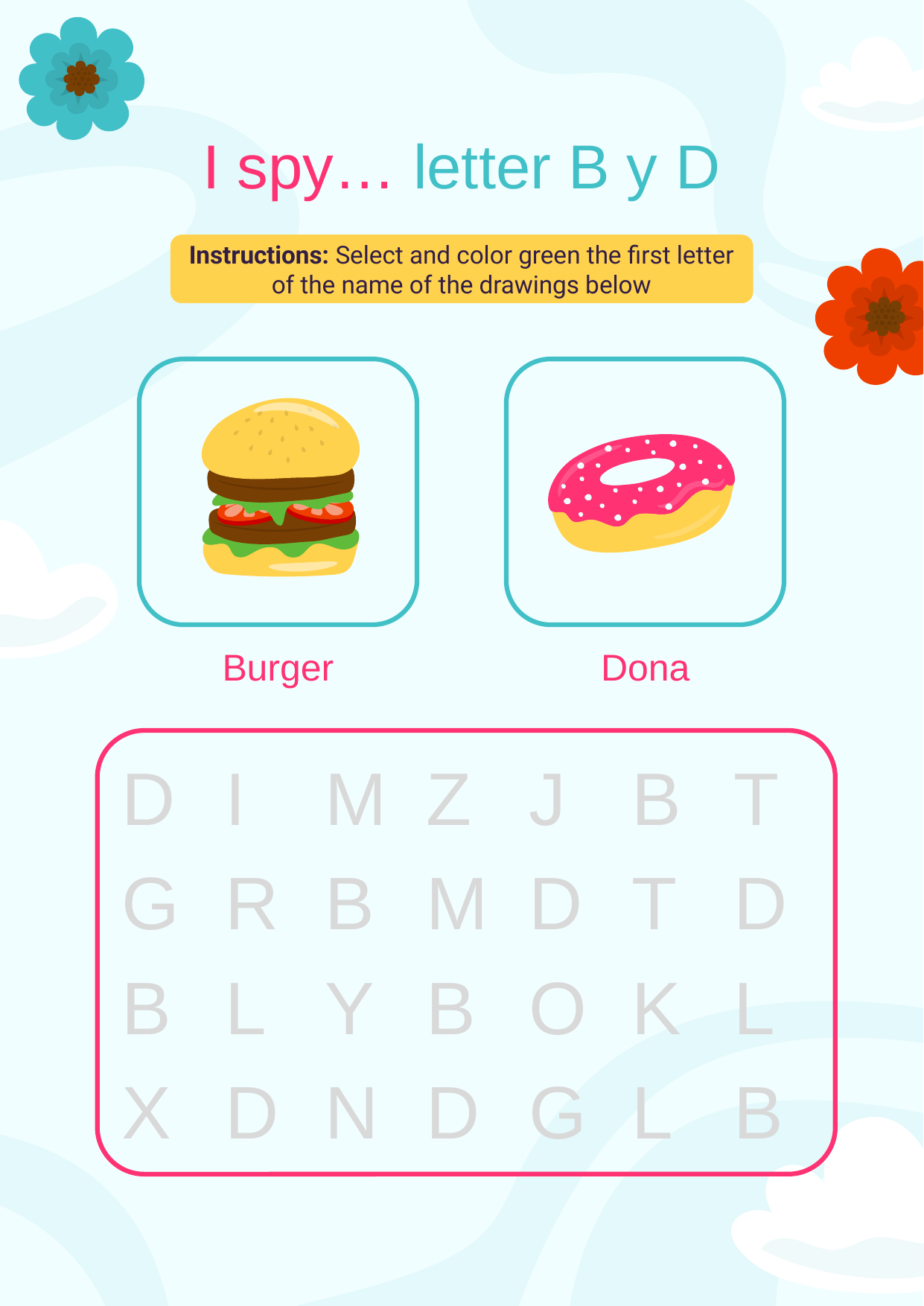

# I spy… letter B y D
Instructions: Select and color green the first letter of the name of the drawings below

Burger
Dona

D
I
M
Z
J
B
T
G
R
B
M
D
T
D
B
L
Y
B
O
K
L
X
D
N
D
G
L
B